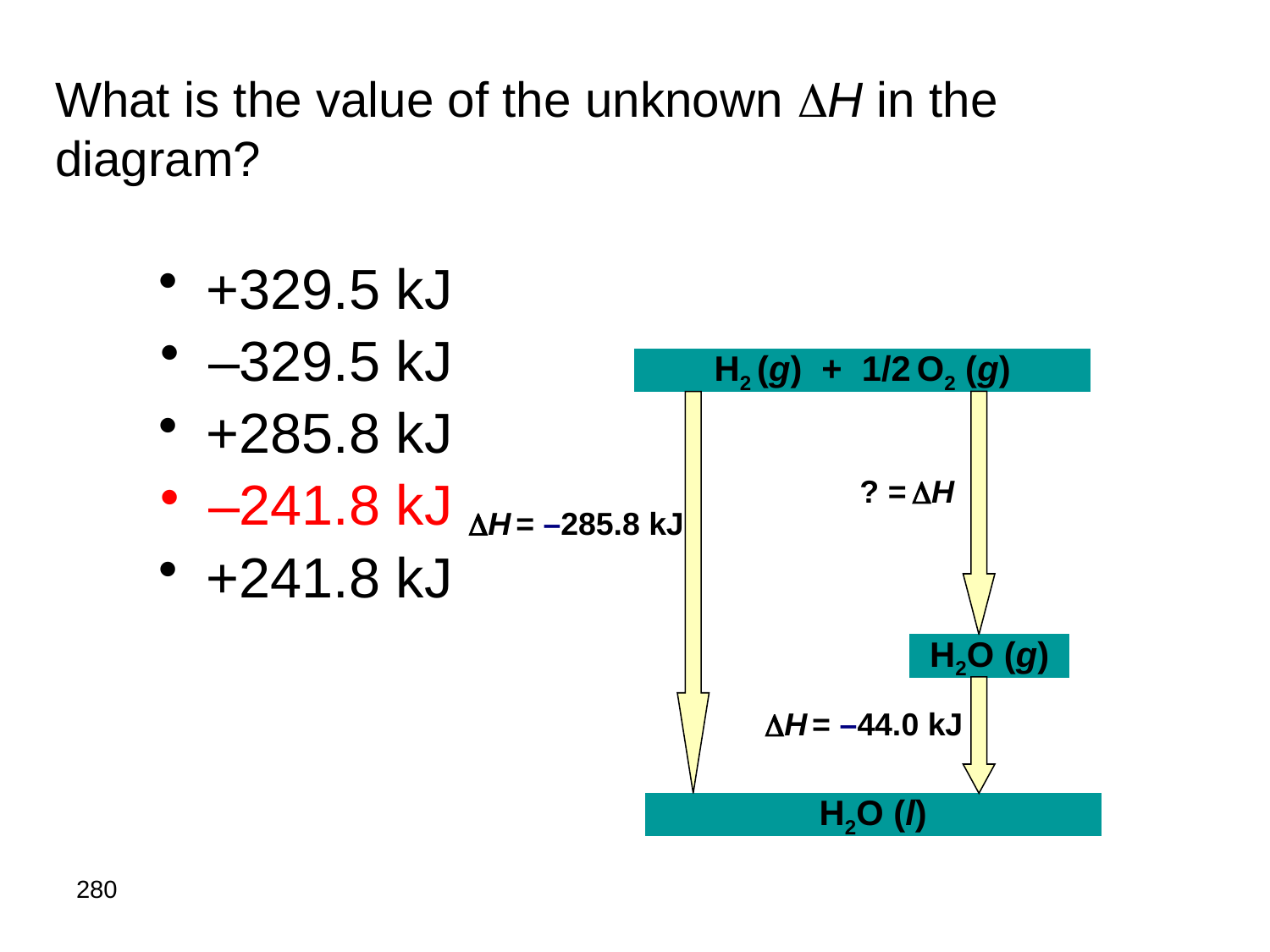

# What is the value of the unknown ΔH in the diagram?
+329.5 kJ
–329.5 kJ
+285.8 kJ
–241.8 kJ
+241.8 kJ

H2 (g)  +  1/2 O2 (g)

ΔH = ?
ΔH = –285.8 kJ
H2O (g)

ΔH = –44.0 kJ
H2O (l)
280